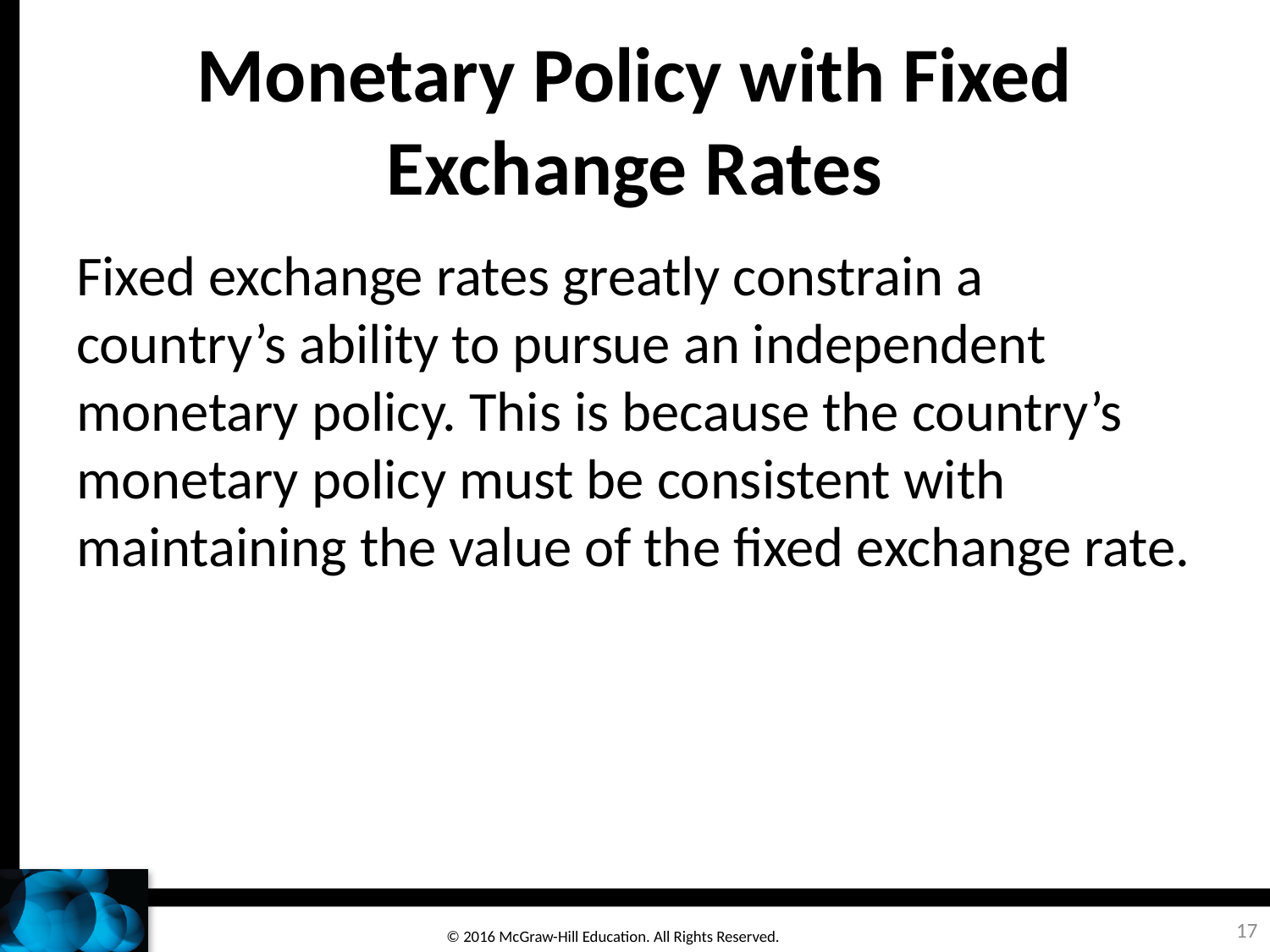

# Monetary Policy with Fixed Exchange Rates
Fixed exchange rates greatly constrain a country’s ability to pursue an independent monetary policy. This is because the country’s monetary policy must be consistent with maintaining the value of the fixed exchange rate.
17
© 2016 McGraw-Hill Education. All Rights Reserved.